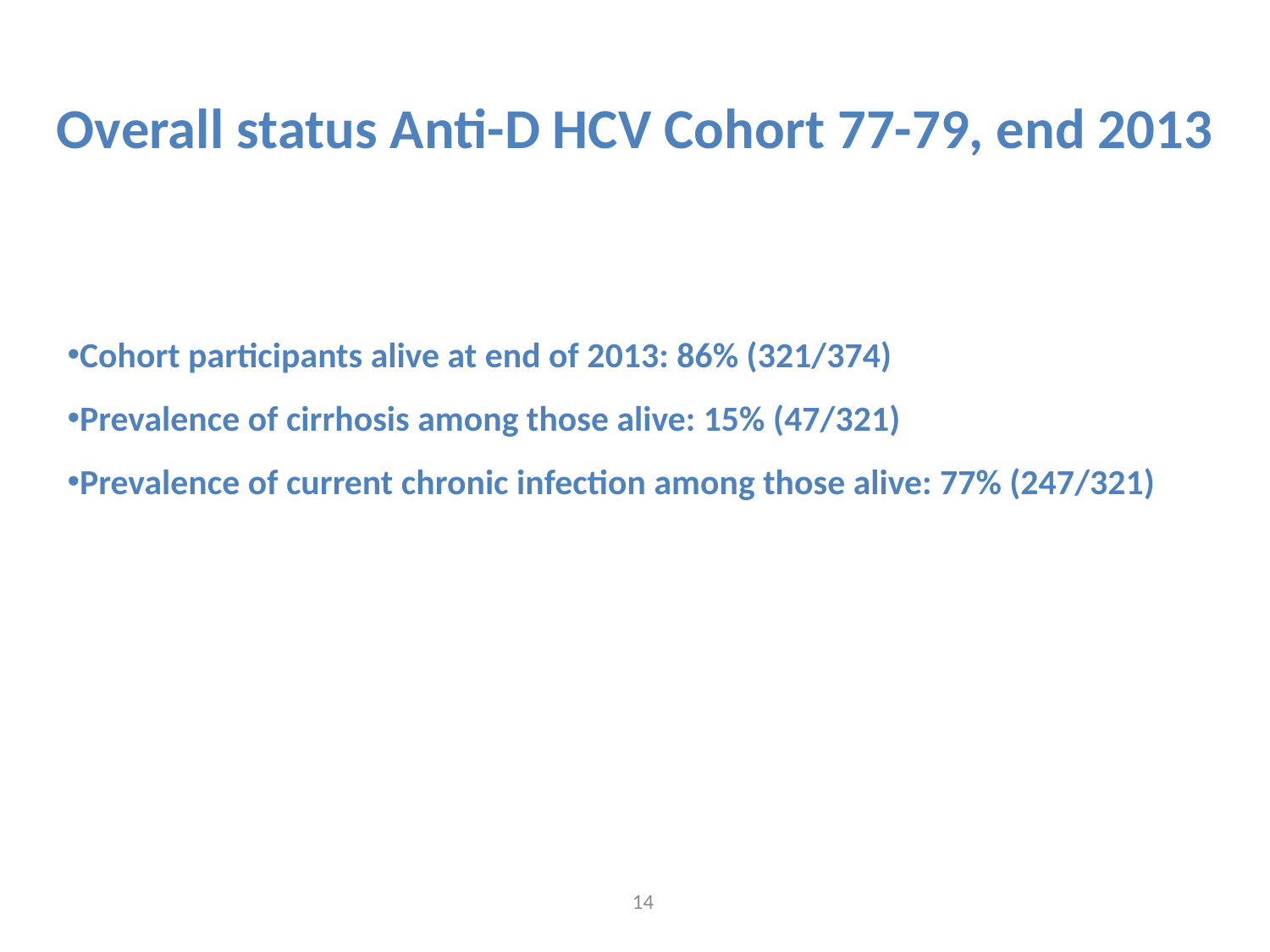

Overall status Anti-D HCV Cohort 77-79, end 2013
Cohort participants alive at end of 2013: 86% (321/374)
Prevalence of cirrhosis among those alive: 15% (47/321)
Prevalence of current chronic infection among those alive: 77% (247/321)
14